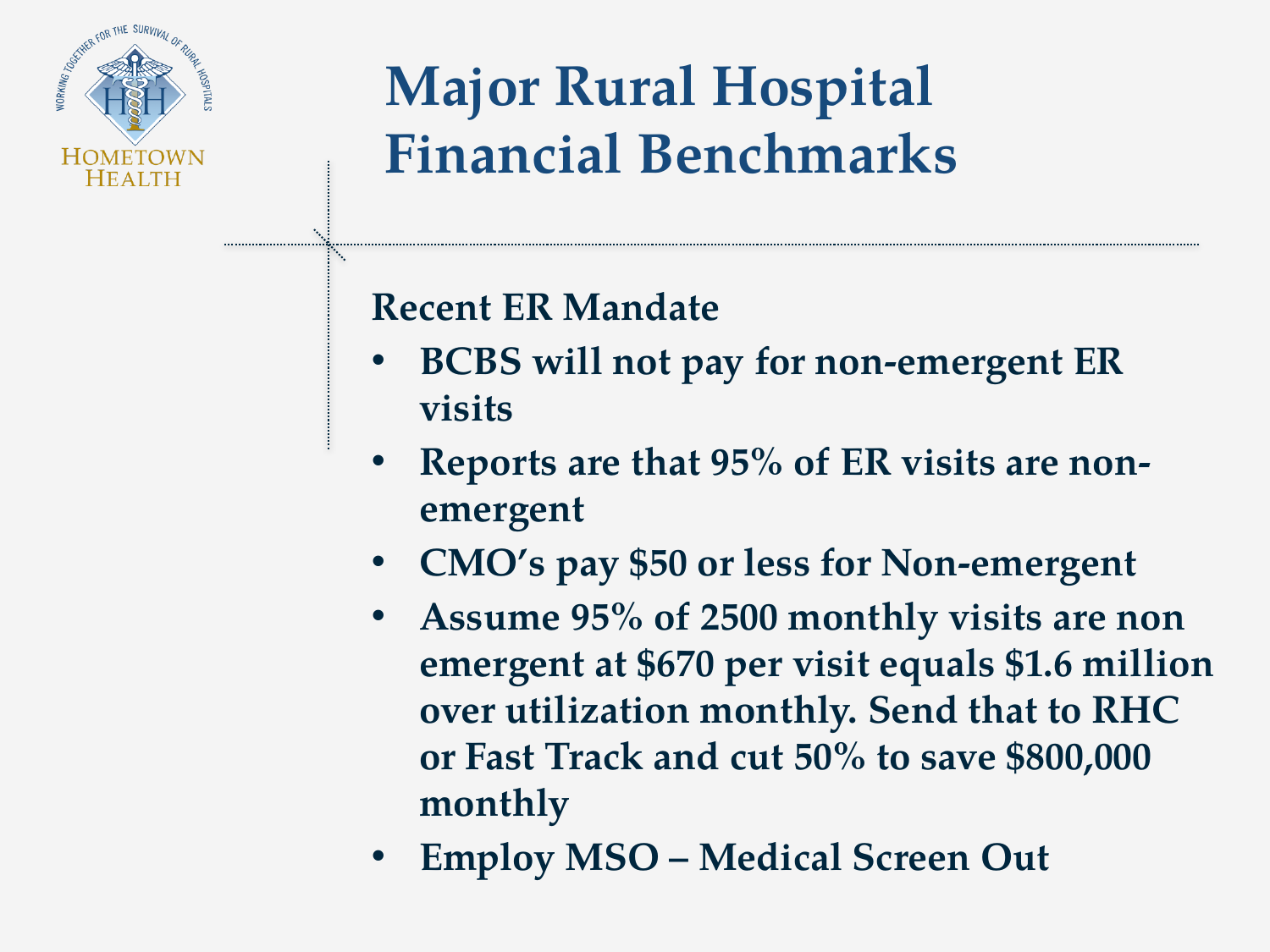

Major Rural Hospital Financial Benchmarks
Recent ER Mandate
BCBS will not pay for non-emergent ER visits
Reports are that 95% of ER visits are non- emergent
CMO’s pay $50 or less for Non-emergent
Assume 95% of 2500 monthly visits are non emergent at $670 per visit equals $1.6 million over utilization monthly. Send that to RHC or Fast Track and cut 50% to save $800,000 monthly
Employ MSO – Medical Screen Out